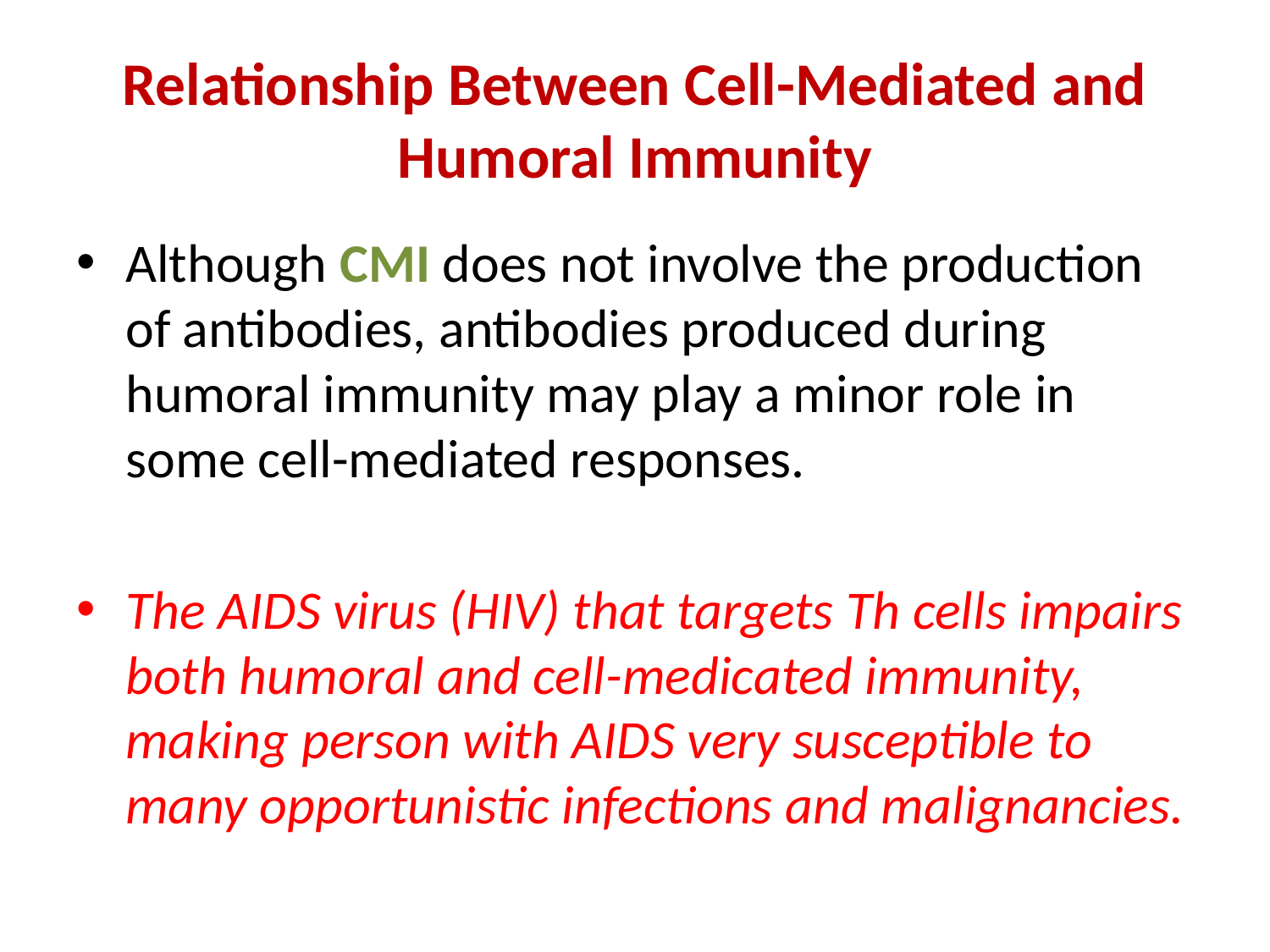

# Relationship Between Cell-Mediated and Humoral Immunity
Although CMI does not involve the production of antibodies, antibodies produced during humoral immunity may play a minor role in some cell-mediated responses.

The AIDS virus (HIV) that targets Th cells impairs both humoral and cell-medicated immunity, making person with AIDS very susceptible to many opportunistic infections and malignancies.